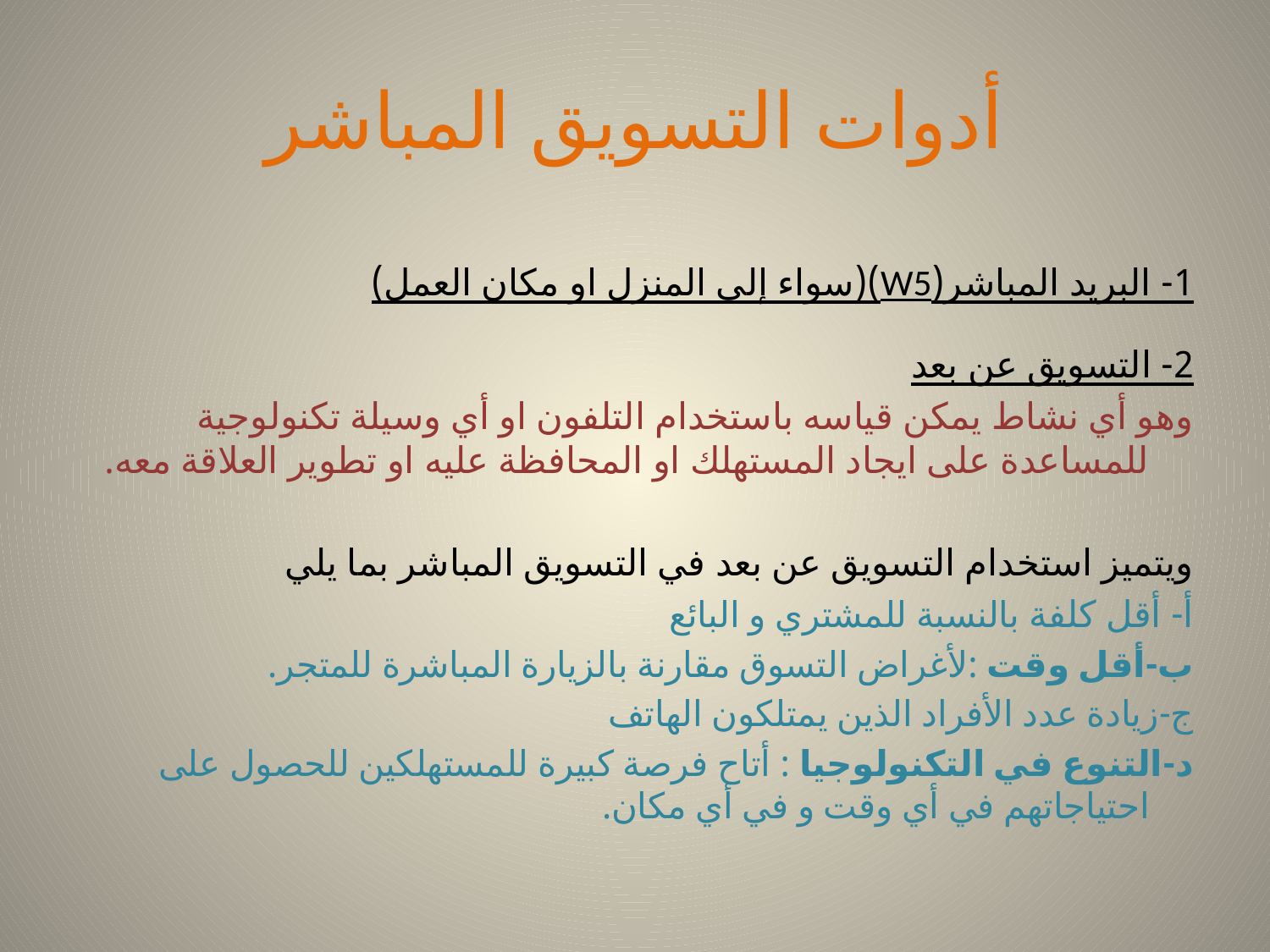

# أدوات التسويق المباشر
1- البريد المباشر(W5)(سواء إلى المنزل او مكان العمل)
2- التسويق عن بعد
وهو أي نشاط يمكن قياسه باستخدام التلفون او أي وسيلة تكنولوجية للمساعدة على ايجاد المستهلك او المحافظة عليه او تطوير العلاقة معه.

ويتميز استخدام التسويق عن بعد في التسويق المباشر بما يلي
أ- أقل كلفة بالنسبة للمشتري و البائع
ب-أقل وقت :لأغراض التسوق مقارنة بالزيارة المباشرة للمتجر.
ج-زيادة عدد الأفراد الذين يمتلكون الهاتف
د-التنوع في التكنولوجيا : أتاح فرصة كبيرة للمستهلكين للحصول على 		احتياجاتهم في أي وقت و في أي مكان.